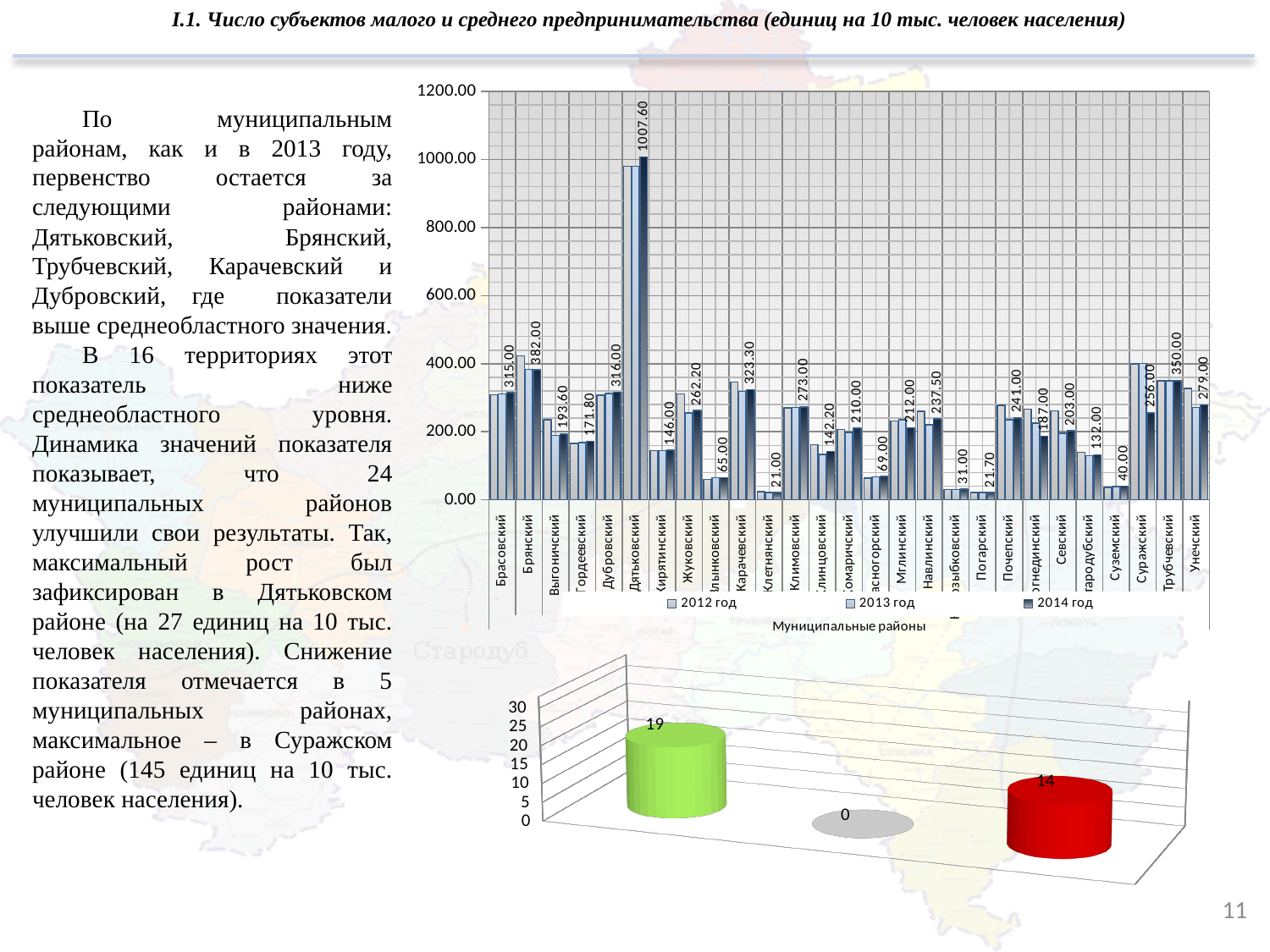

I.1. Число субъектов малого и среднего предпринимательства (единиц на 10 тыс. человек населения)

### Chart

| Category | 2012 год | 2013 год | 2014 год |
|---|---|---|---|
| Брасовский  | 309.0 | 311.0 | 315.0 |
| Брянский  | 423.0 | 383.0 | 382.0 |
| Выгоничский  | 234.9 | 189.7 | 193.6 |
| Гордеевский  | 165.4 | 168.3 | 171.8 |
| Дубровский  | 308.0 | 313.0 | 316.0 |
| Дятьковский  | 980.0 | 980.6 | 1007.6 |
| Жирятинский  | 145.0 | 145.0 | 146.0 |
| Жуковский  | 311.3999999999997 | 255.8 | 262.2 |
| Злынковский  | 60.0 | 65.0 | 65.0 |
| Карачевский  | 346.3 | 318.3999999999997 | 323.3 |
| Клетнянский  | 24.0 | 21.0 | 21.0 |
| Климовский  | 270.0 | 271.0 | 273.0 |
| Клинцовский  | 162.0 | 133.3 | 142.2 |
| Комаричский  | 207.0 | 198.0 | 210.0 |
| Красногорский  | 64.1 | 67.3 | 69.0 |
| Мглинский  | 232.0 | 236.0 | 212.0 |
| Навлинский  | 260.3 | 221.0 | 237.5 |
| Новозыбковский  | 30.0 | 30.0 | 31.0 |
| Погарский  | 21.6 | 21.7 | 21.7 |
| Почепский  | 278.0 | 235.0 | 241.0 |
| Рогнединский  | 267.0 | 226.0 | 187.0 |
| Севский  | 262.0 | 195.0 | 203.0 |
| Стародубский  | 140.0 | 130.0 | 132.0 |
| Суземский  | 37.0 | 39.1 | 40.0 |
| Суражский  | 400.0 | 401.0 | 256.0 |
| Трубчевский  | 350.0 | 350.0 | 350.0 |
| Унечский  | 327.0 | 271.0 | 279.0 |
По муниципальным районам, как и в 2013 году, первенство остается за следующими районами: Дятьковский, Брянский, Трубчевский, Карачевский и Дубровский, где  показатели выше среднеобластного значения.
В 16 территориях этот показатель ниже среднеобластного уровня. Динамика значений показателя показывает, что 24 муниципальных районов улучшили свои результаты. Так, максимальный рост был зафиксирован в Дятьковском районе (на 27 единиц на 10 тыс. человек населения). Снижение показателя отмечается в 5 муниципальных районах, максимальное – в Суражском районе (145 единиц на 10 тыс. человек населения).

[unsupported chart]

11